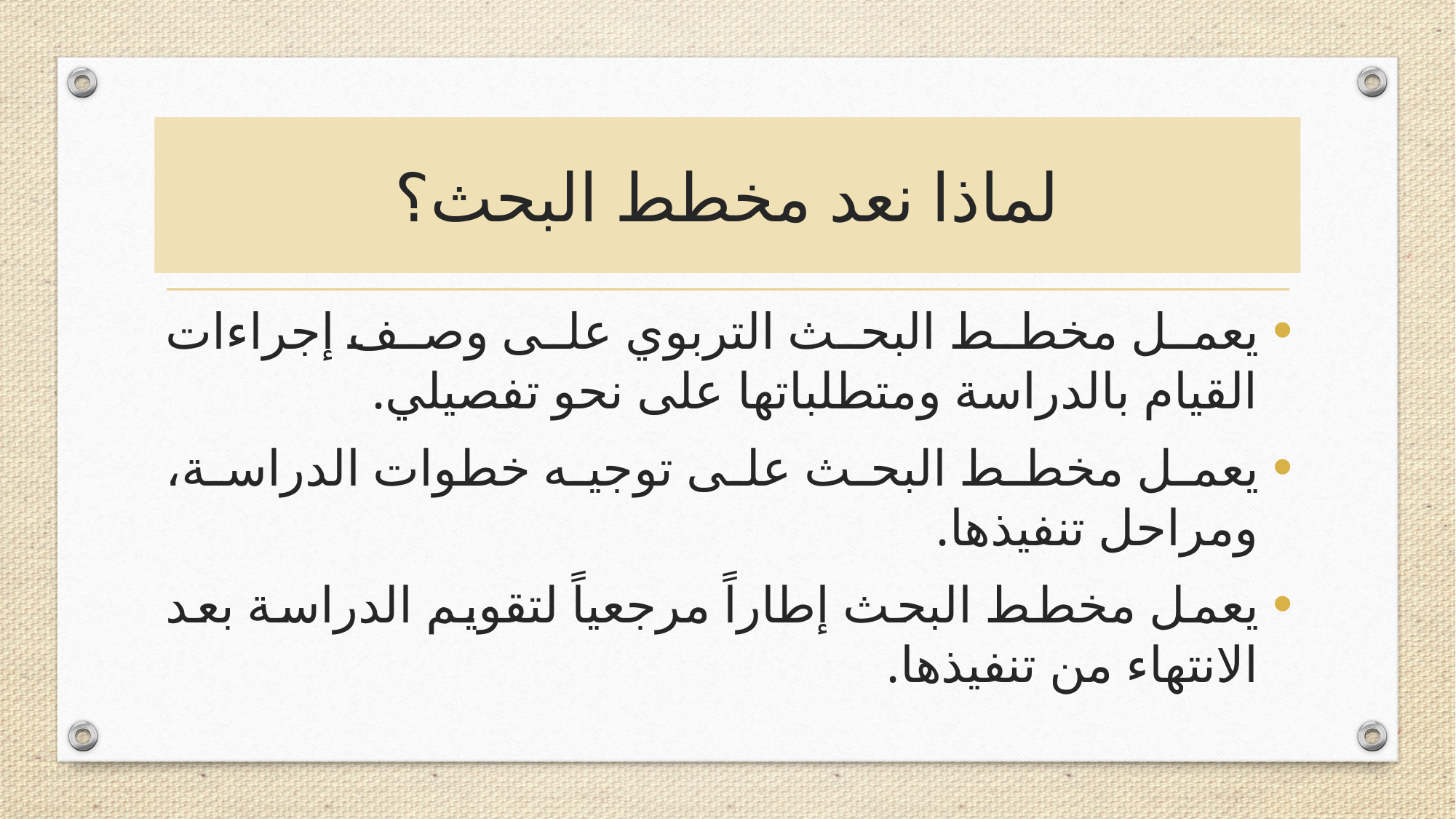

# لماذا نعد مخطط البحث؟
يعمل مخطط البحث التربوي على وصف إجراءات القيام بالدراسة ومتطلباتها على نحو تفصيلي.
يعمل مخطط البحث على توجيه خطوات الدراسة، ومراحل تنفيذها.
يعمل مخطط البحث إطاراً مرجعياً لتقويم الدراسة بعد الانتهاء من تنفيذها.